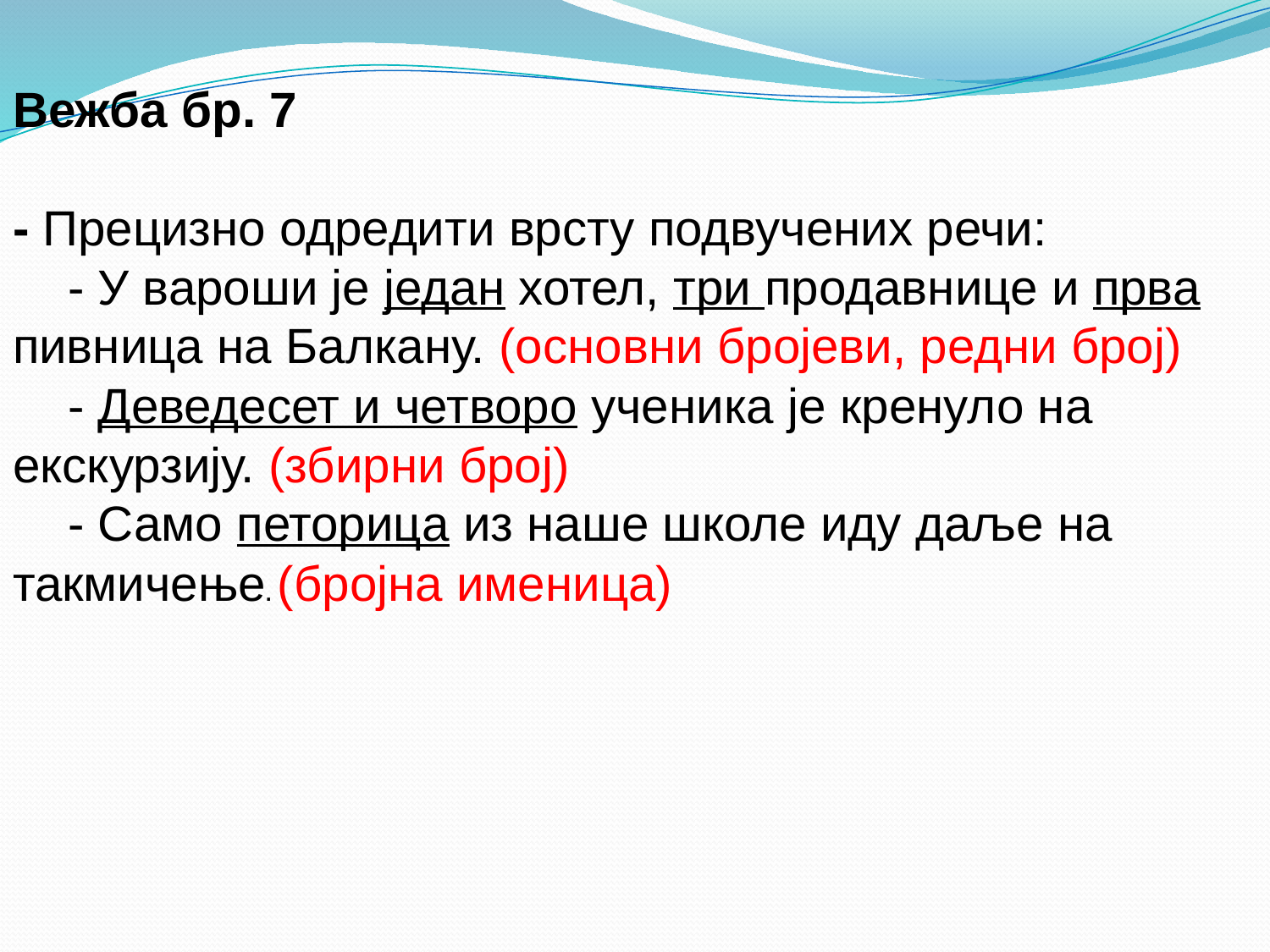

Вежба бр. 7

- Прецизно одредити врсту подвучених речи:
    - У вароши је један хотел, три продавнице и прва пивница на Балкану. (основни бројеви, редни број)
    - Деведесет и четворо ученика је кренуло на екскурзију. (збирни број)
    - Само петорица из наше школе иду даље на такмичење. (бројна именица)